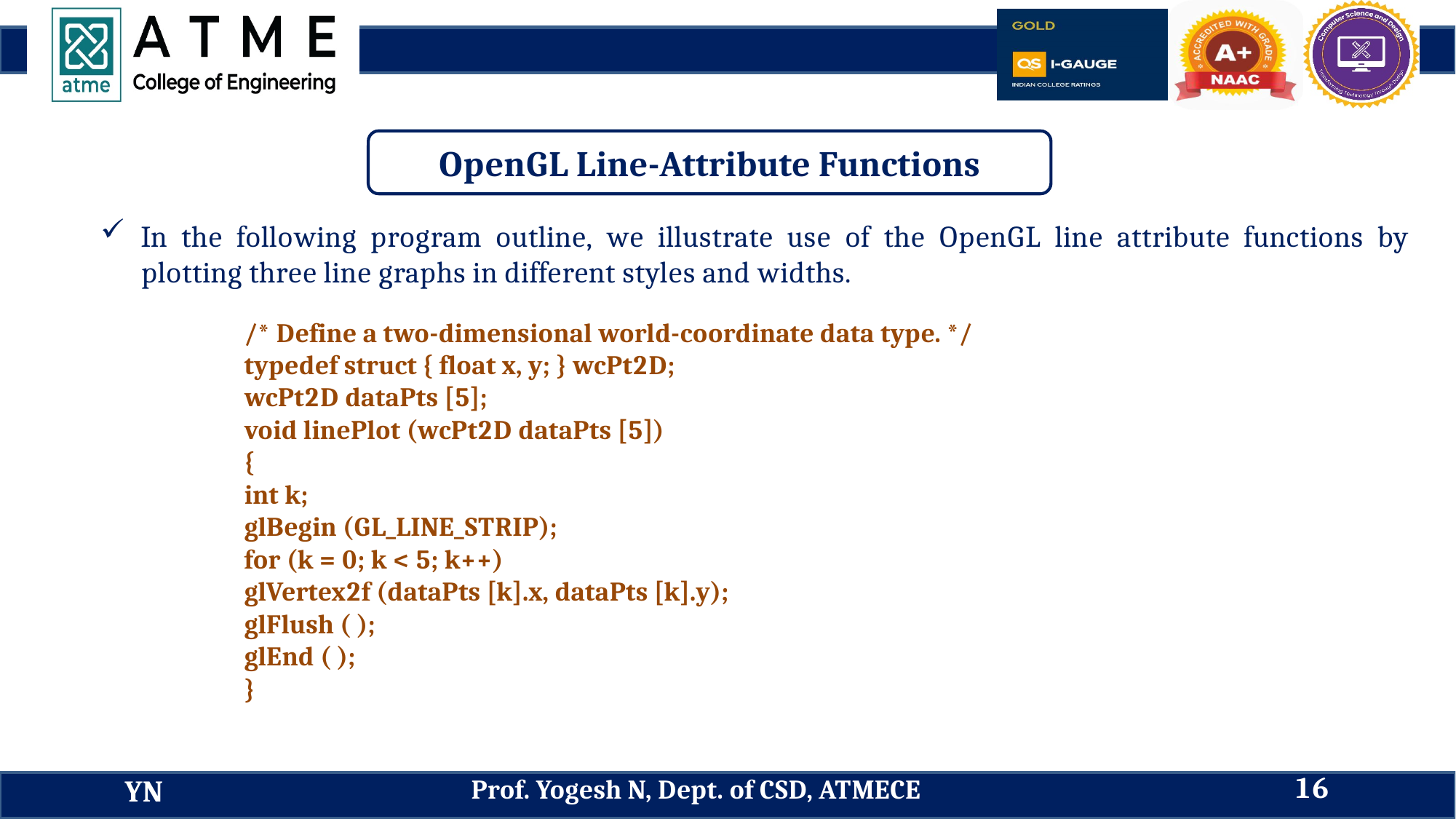

OpenGL Line-Attribute Functions
In the following program outline, we illustrate use of the OpenGL line attribute functions by plotting three line graphs in different styles and widths.
/* Define a two-dimensional world-coordinate data type. */
typedef struct { float x, y; } wcPt2D;
wcPt2D dataPts [5];
void linePlot (wcPt2D dataPts [5])
{
int k;
glBegin (GL_LINE_STRIP);
for (k = 0; k < 5; k++)
glVertex2f (dataPts [k].x, dataPts [k].y);
glFlush ( );
glEnd ( );
}
16
Prof. Yogesh N, Dept. of CSD, ATMECE
YN